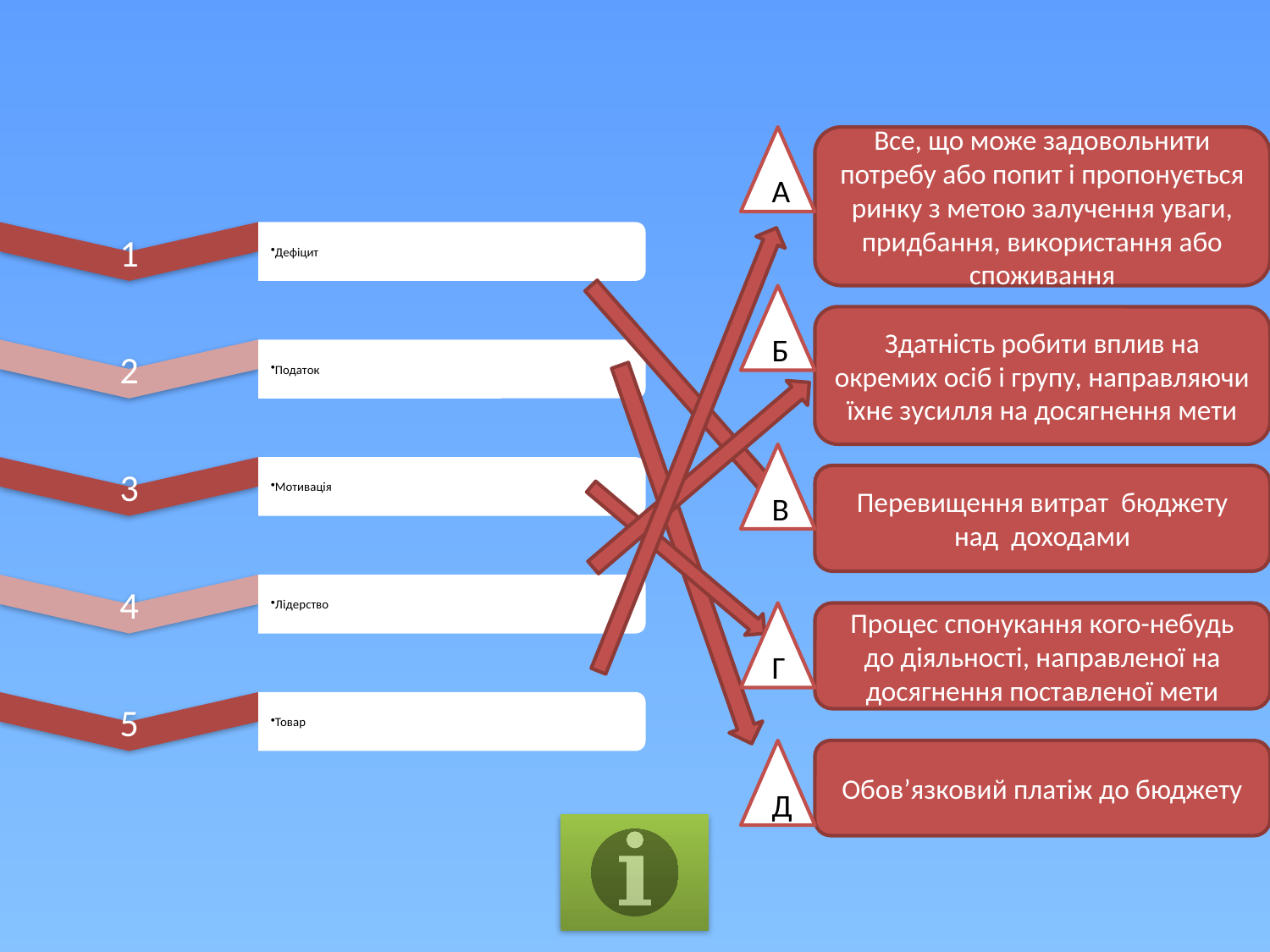

А
Все, що може задовольнити потребу або попит і пропонується ринку з метою залучення уваги, придбання, використання або споживання
1
Дефіцит
2
Податок
3
Мотивація
5
Товар
Лідерство
4

Б
Здатність робити вплив на окремих осіб і групу, направляючи їхнє зусилля на досягнення мети

В

Перевищення витрат  бюджету над  доходами

Г
Процес спонукання кого-небудь до діяльності, направленої на досягнення поставленої мети
Д
Обов’язковий платіж до бюджету